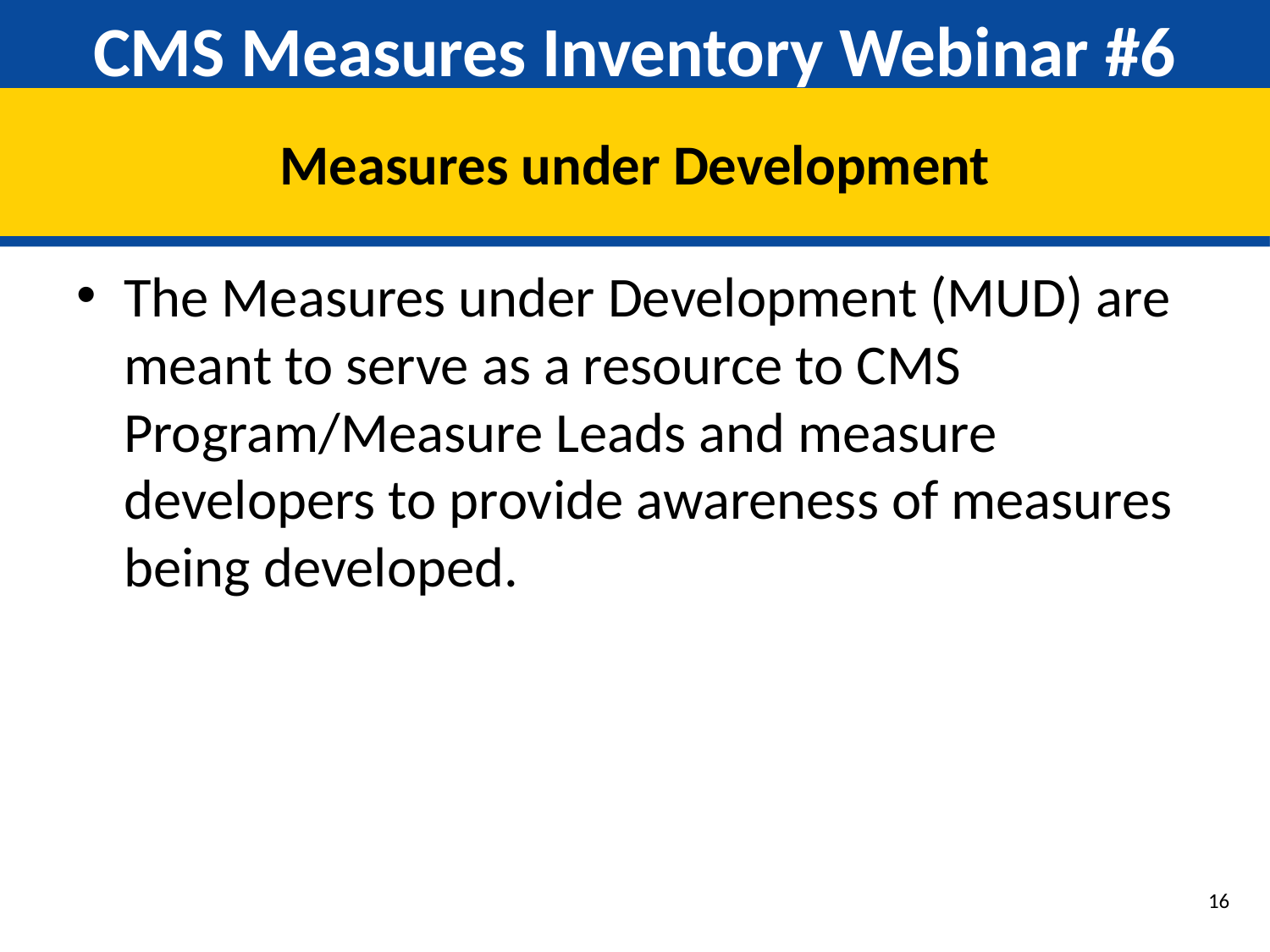

# CMS Measures Inventory Webinar #6
Measures under Development
The Measures under Development (MUD) are meant to serve as a resource to CMS Program/Measure Leads and measure developers to provide awareness of measures being developed.